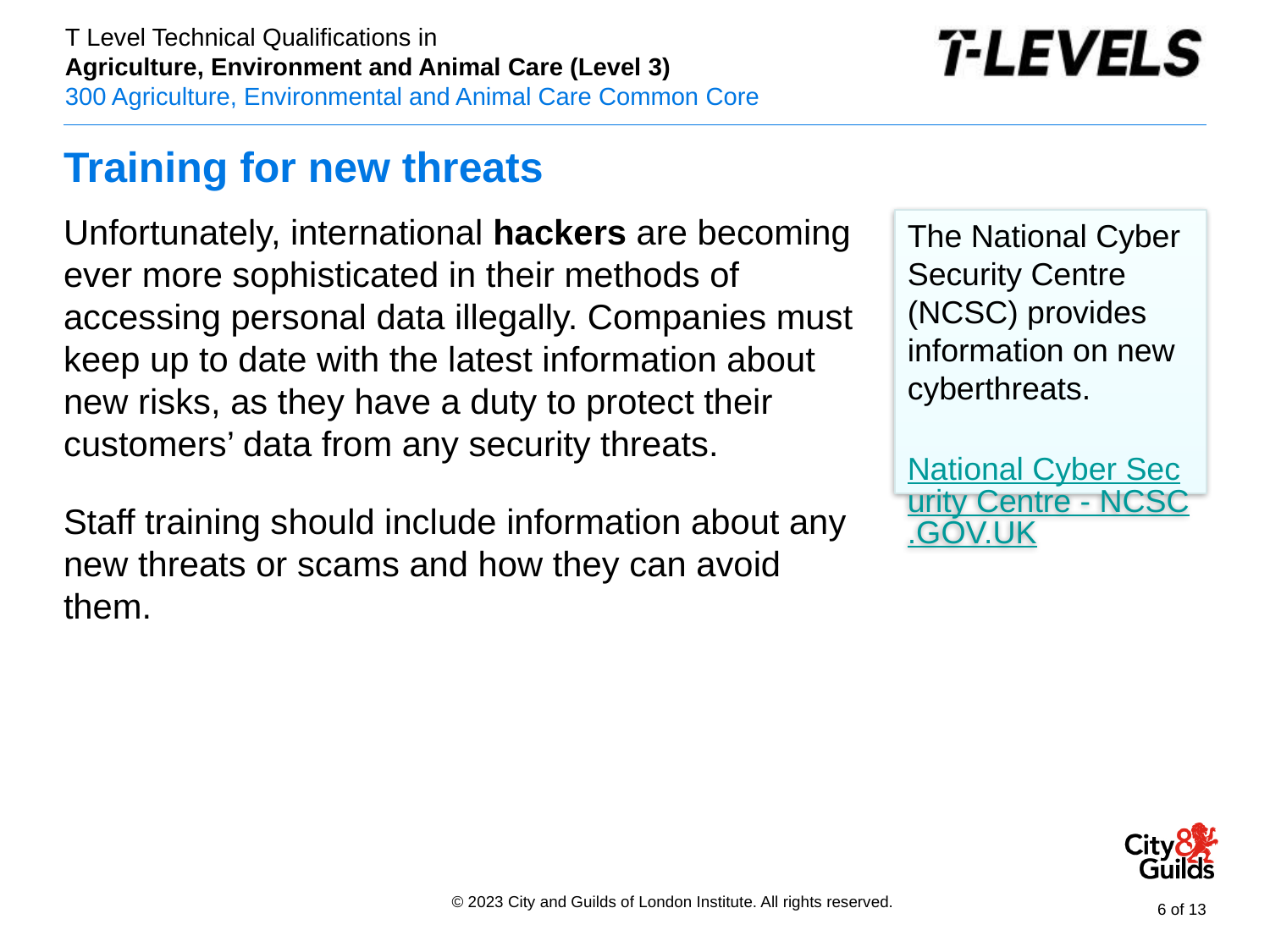

# Training for new threats
Unfortunately, international hackers are becoming ever more sophisticated in their methods of accessing personal data illegally. Companies must keep up to date with the latest information about new risks, as they have a duty to protect their customers’ data from any security threats.
Staff training should include information about any new threats or scams and how they can avoid them.

The National Cyber Security Centre (NCSC) provides information on new cyberthreats.

National Cyber Security Centre - NCSC.GOV.UK